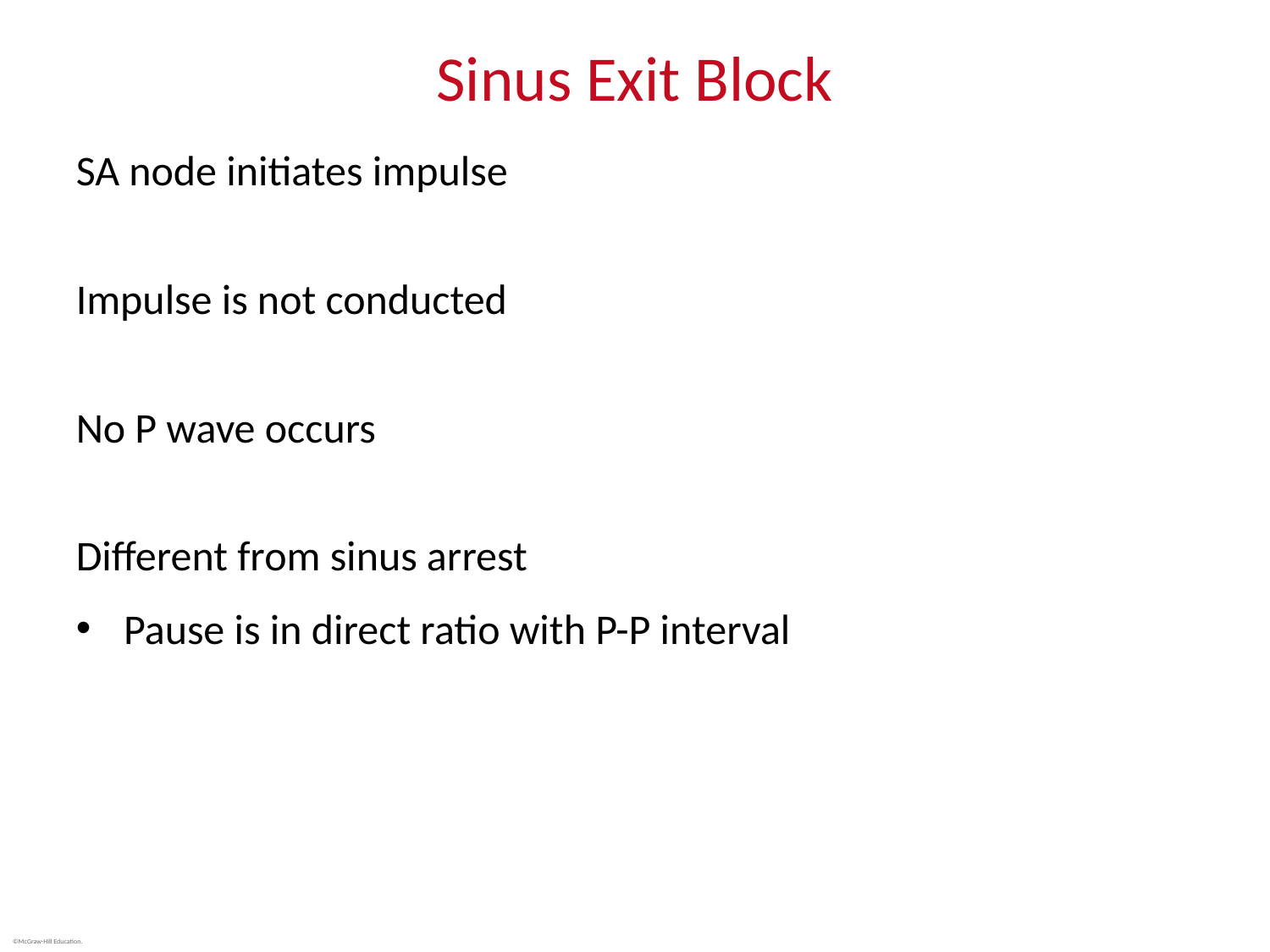

# Sinus Exit Block
SA node initiates impulse
Impulse is not conducted
No P wave occurs
Different from sinus arrest
Pause is in direct ratio with P-P interval